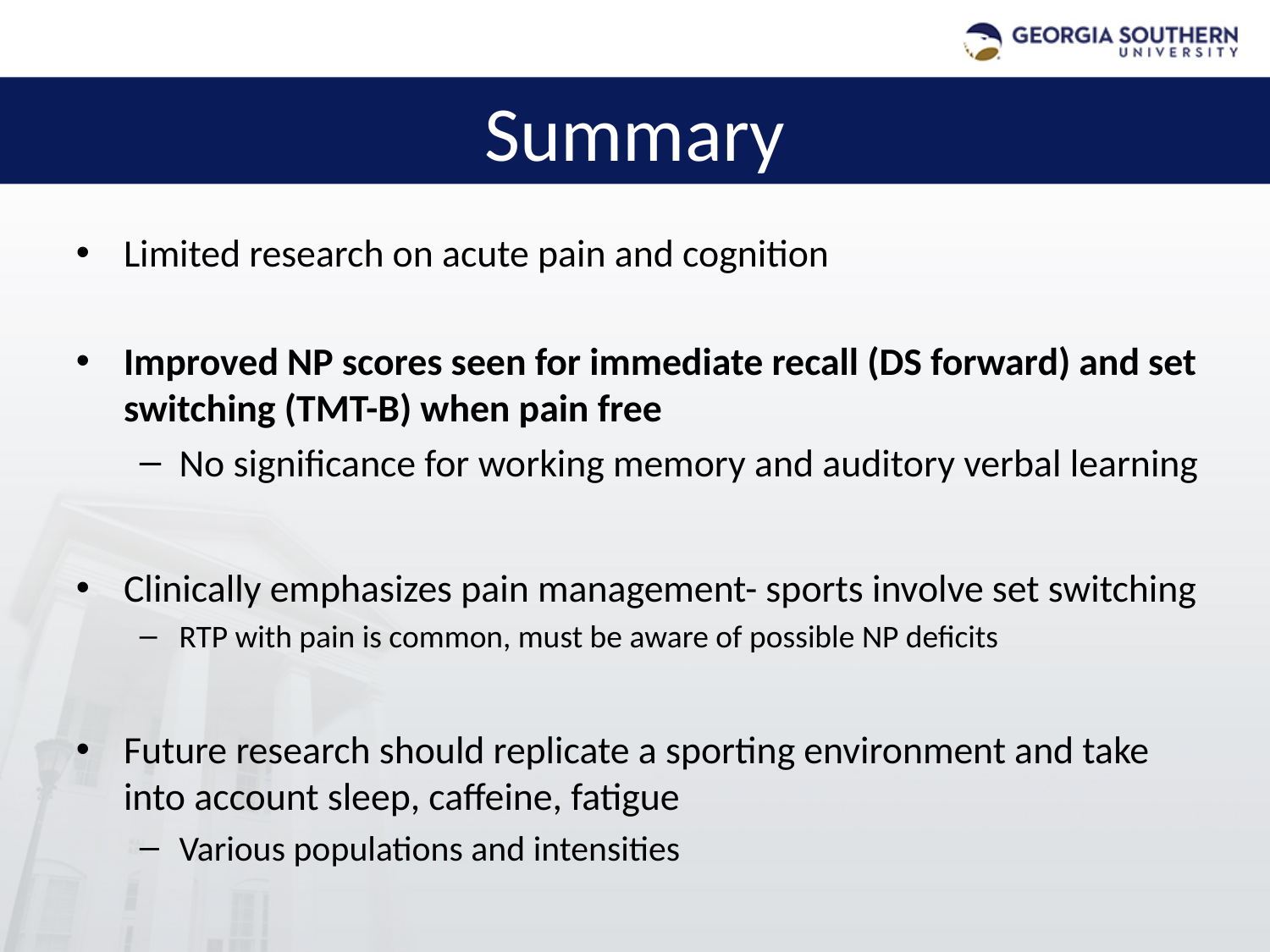

# Summary
Limited research on acute pain and cognition

Improved NP scores seen for immediate recall (DS forward) and set switching (TMT-B) when pain free
No significance for working memory and auditory verbal learning

Clinically emphasizes pain management- sports involve set switching
RTP with pain is common, must be aware of possible NP deficits

Future research should replicate a sporting environment and take into account sleep, caffeine, fatigue
Various populations and intensities